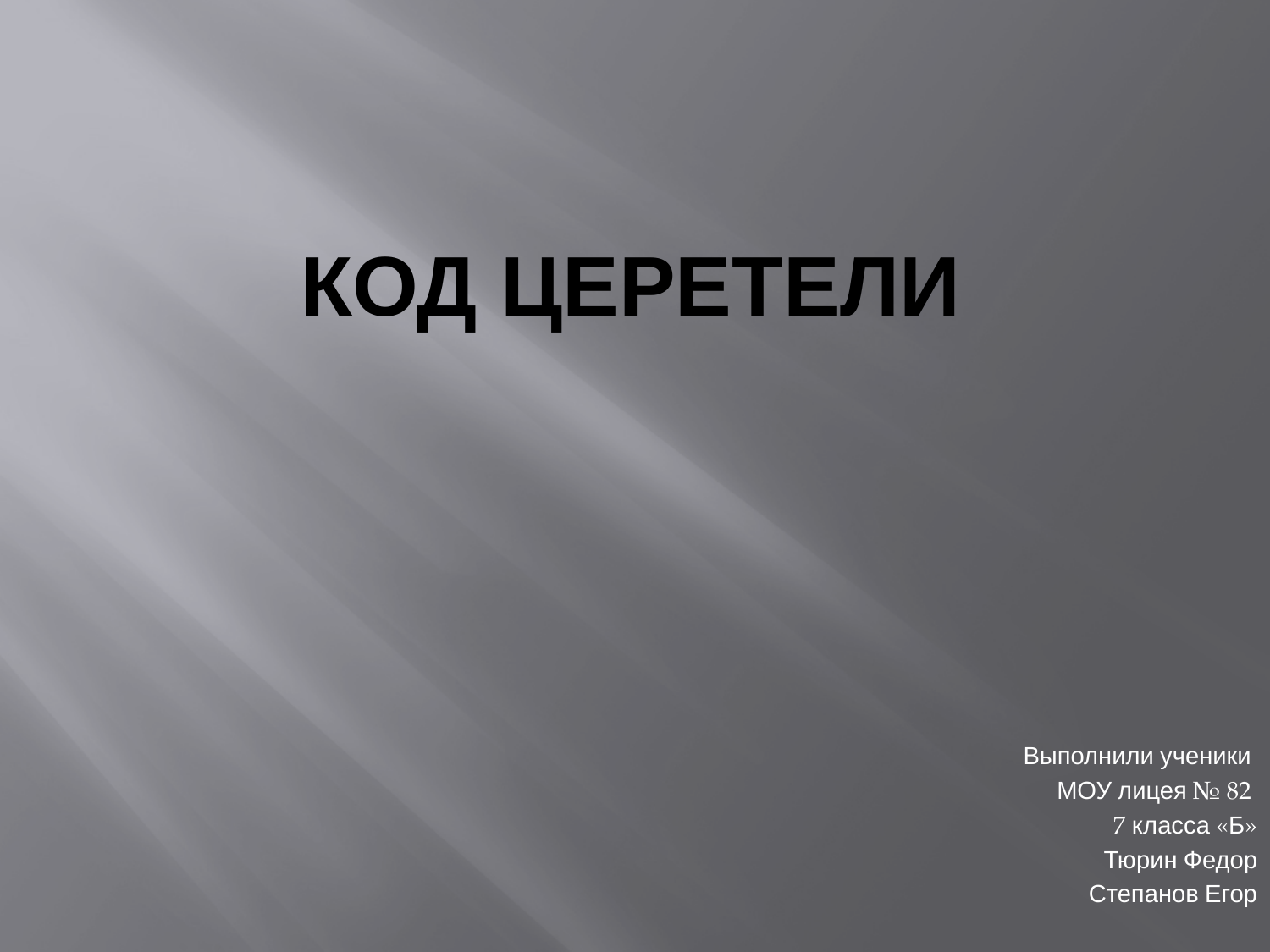

# Код Церетели
Выполнили ученики
МОУ лицея № 82
7 класса «Б»
Тюрин Федор
Степанов Егор